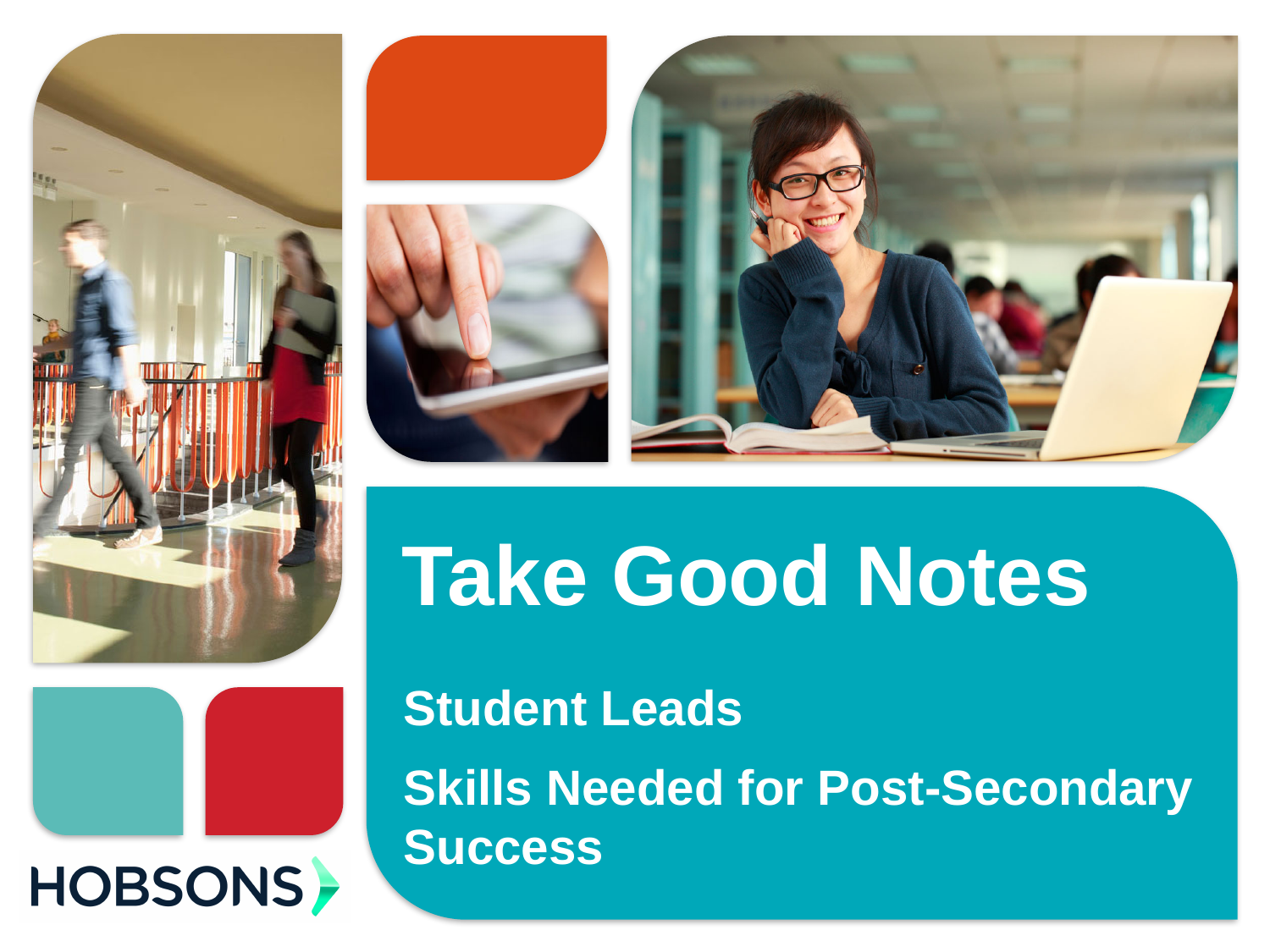

# Take Good Notes

Student Leads
Skills Needed for Post-Secondary Success